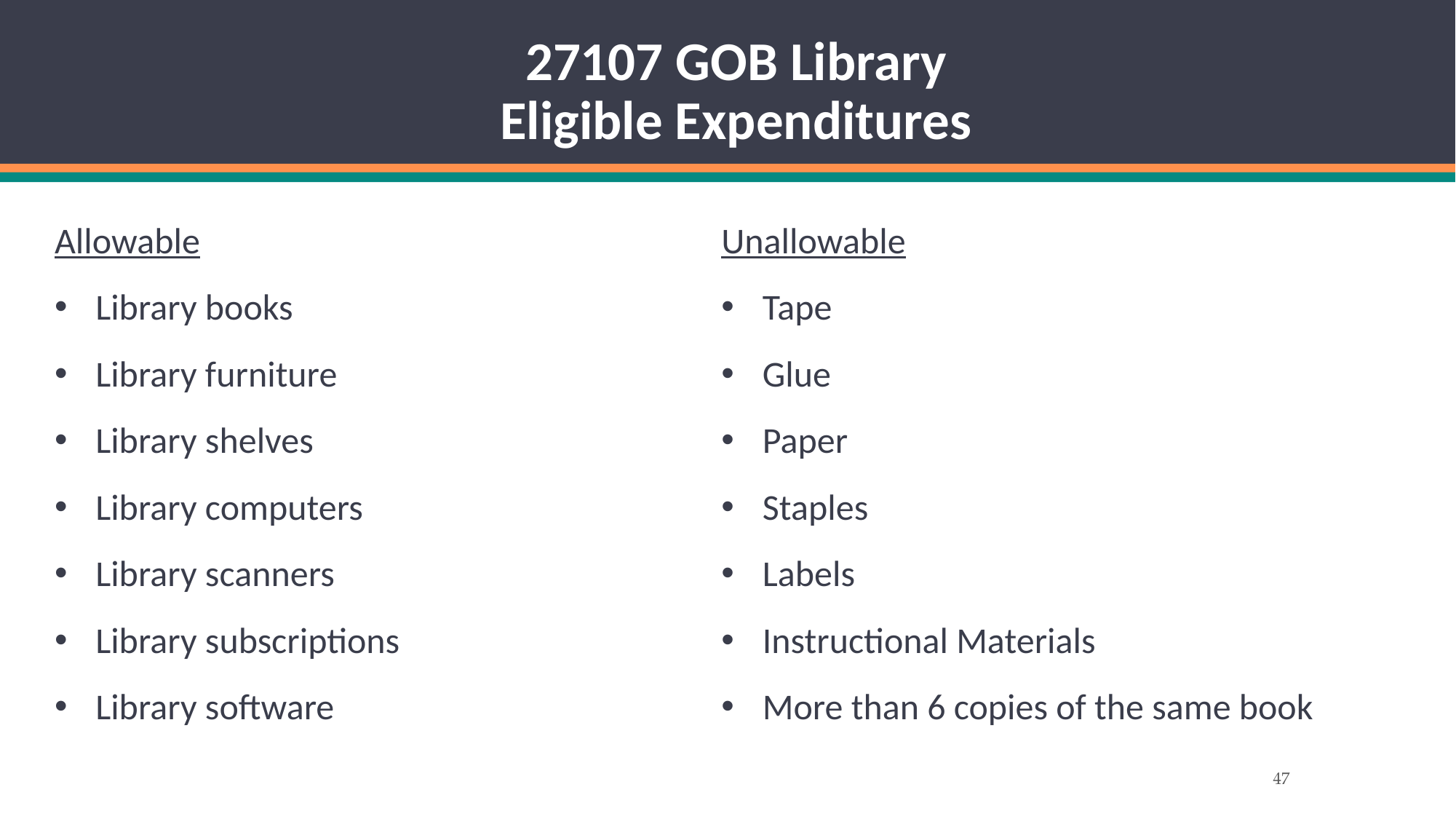

# 27107 GOB Library Eligible Expenditures
Allowable
Library books
Library furniture
Library shelves
Library computers
Library scanners
Library subscriptions
Library software
Unallowable
Tape
Glue
Paper
Staples
Labels
Instructional Materials
More than 6 copies of the same book
47